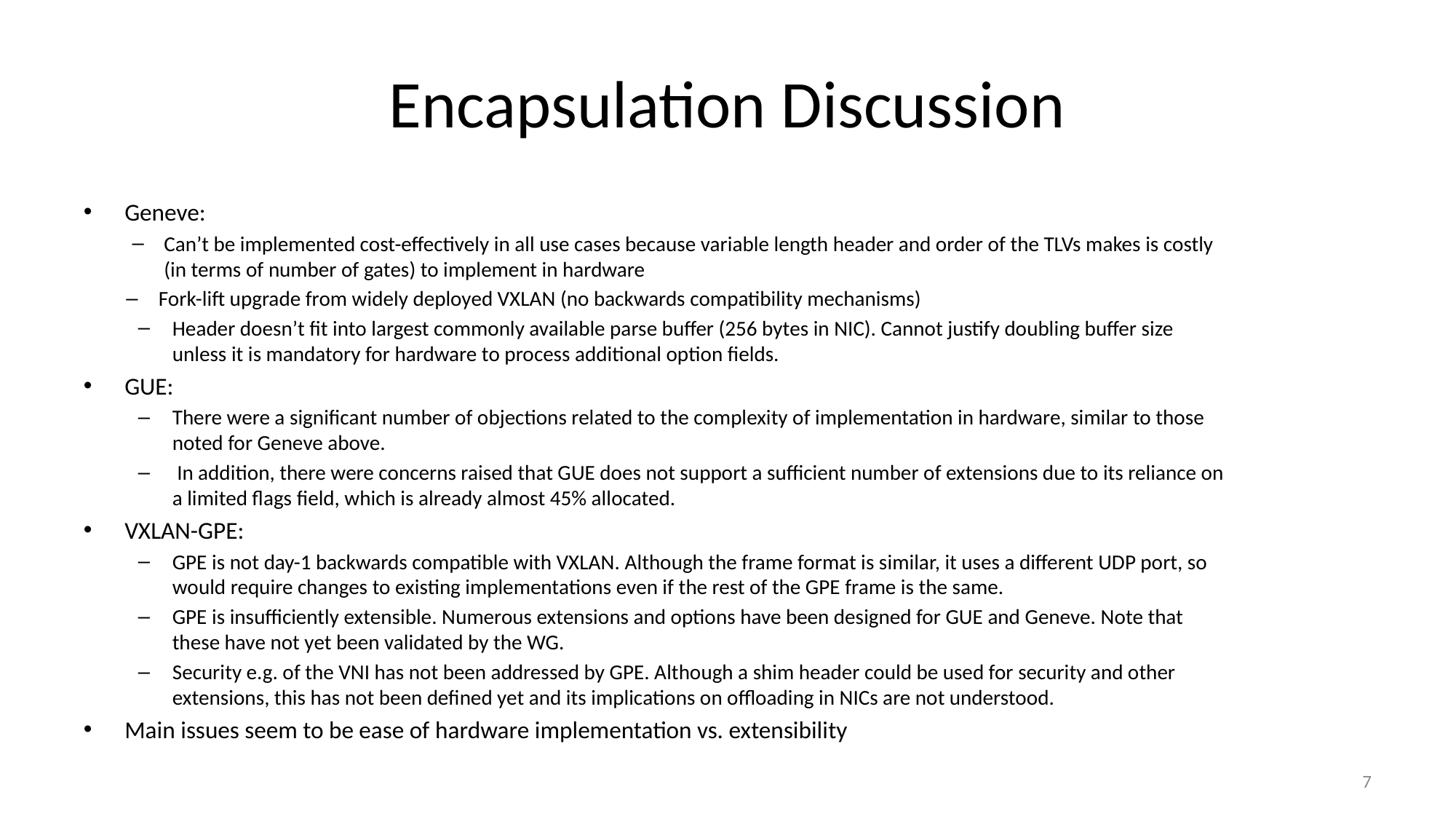

# Encapsulation Discussion
Geneve:
Can’t be implemented cost-effectively in all use cases because variable length header and order of the TLVs makes is costly (in terms of number of gates) to implement in hardware
Fork-lift upgrade from widely deployed VXLAN (no backwards compatibility mechanisms)
Header doesn’t fit into largest commonly available parse buffer (256 bytes in NIC). Cannot justify doubling buffer size unless it is mandatory for hardware to process additional option fields.
GUE:
There were a significant number of objections related to the complexity of implementation in hardware, similar to those noted for Geneve above.
 In addition, there were concerns raised that GUE does not support a sufficient number of extensions due to its reliance on a limited flags field, which is already almost 45% allocated.
VXLAN-GPE:
GPE is not day-1 backwards compatible with VXLAN. Although the frame format is similar, it uses a different UDP port, so would require changes to existing implementations even if the rest of the GPE frame is the same.
GPE is insufficiently extensible. Numerous extensions and options have been designed for GUE and Geneve. Note that these have not yet been validated by the WG.
Security e.g. of the VNI has not been addressed by GPE. Although a shim header could be used for security and other extensions, this has not been defined yet and its implications on offloading in NICs are not understood.
Main issues seem to be ease of hardware implementation vs. extensibility
7